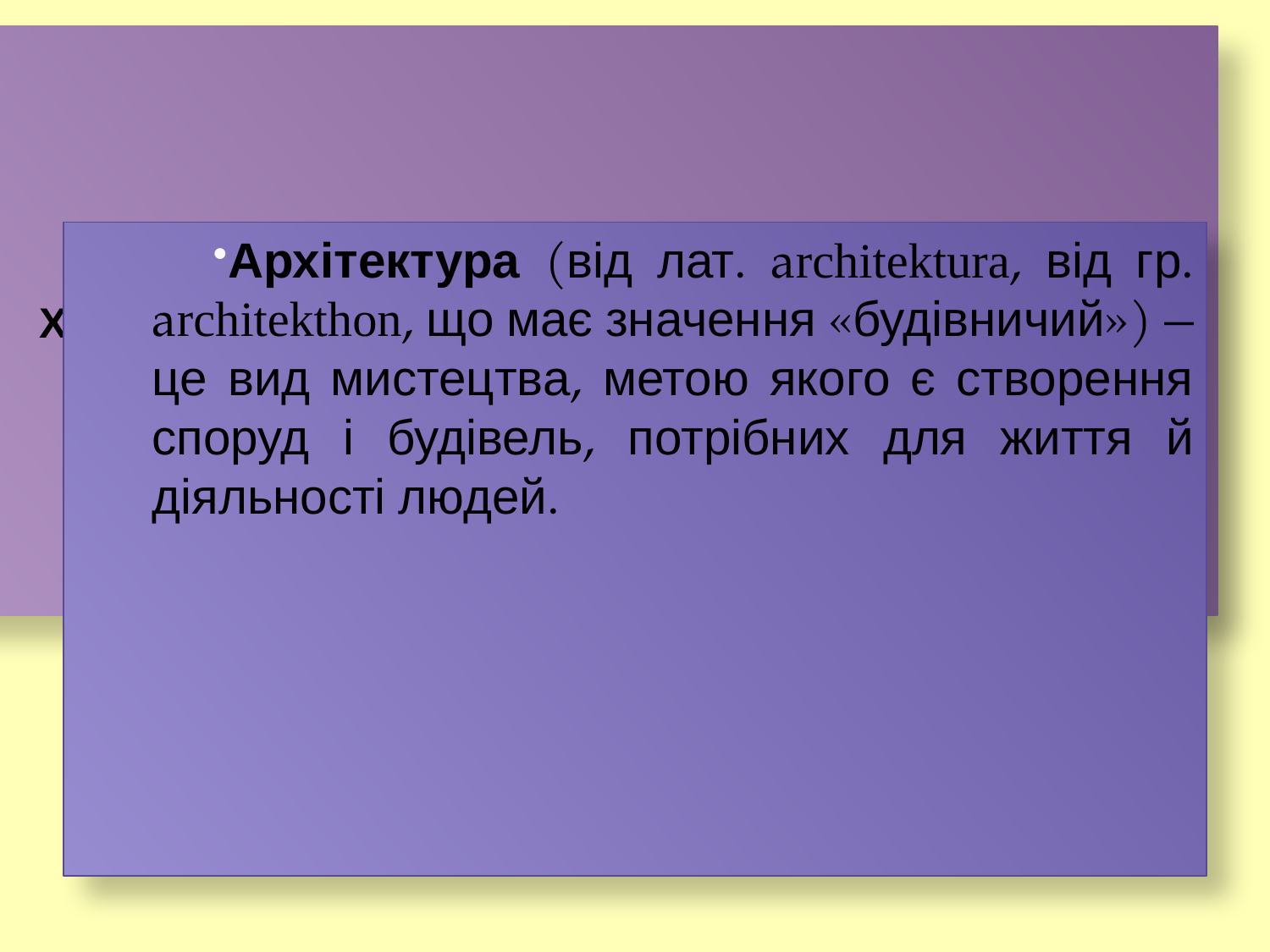

# Характеристика просторових видів мистецтва.
Архітектура (від лат. architektura, від гр. architekthon, що має значення «будівничий») ─ це вид мистецтва, метою якого є створення споруд і будівель, потрібних для життя й діяльності людей.